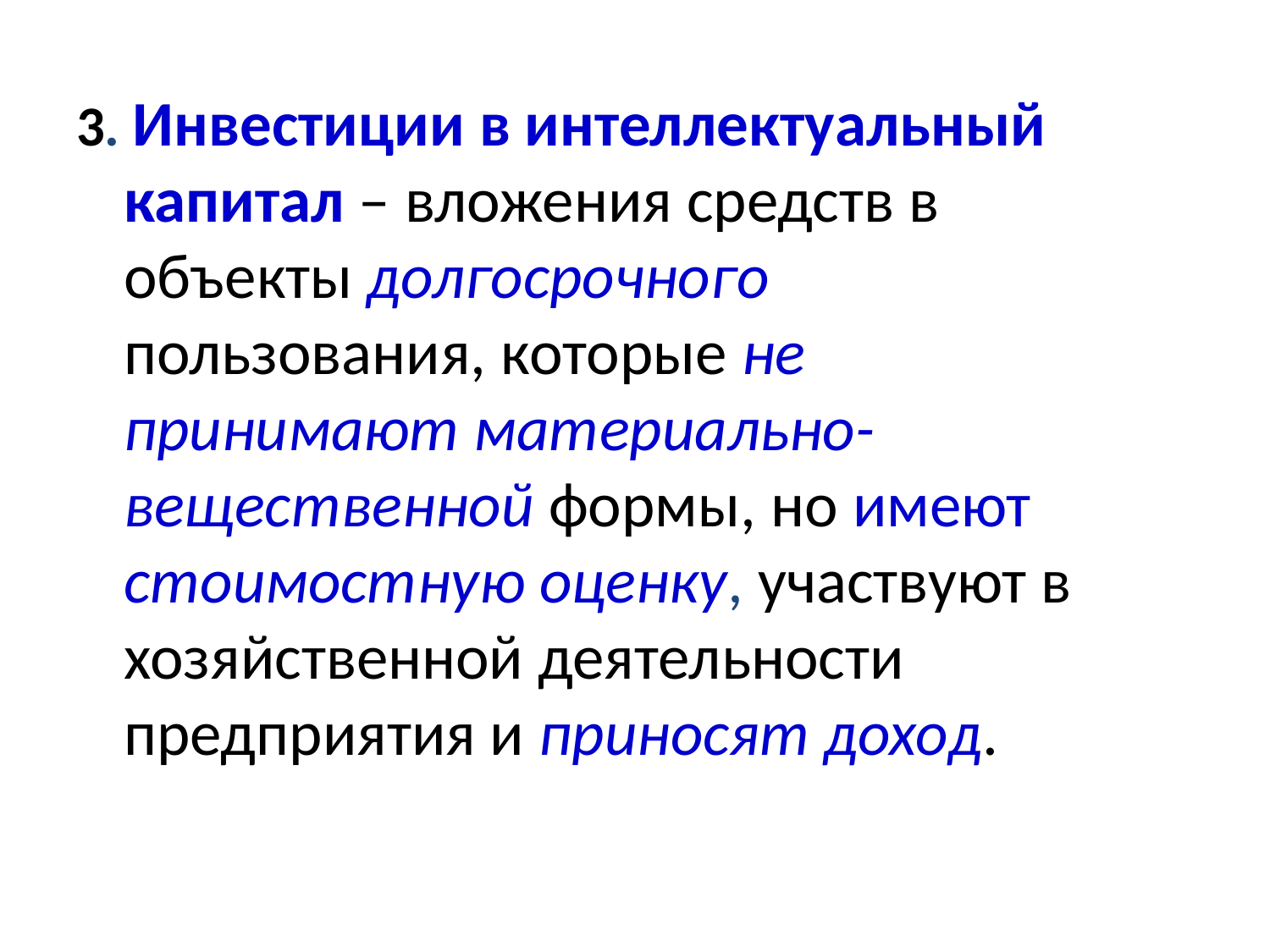

3. Инвестиции в интеллектуальный капитал – вложения средств в объекты долгосрочного пользования, которые не принимают материально-вещественной формы, но имеют стоимостную оценку, участвуют в хозяйственной деятельности предприятия и приносят доход.